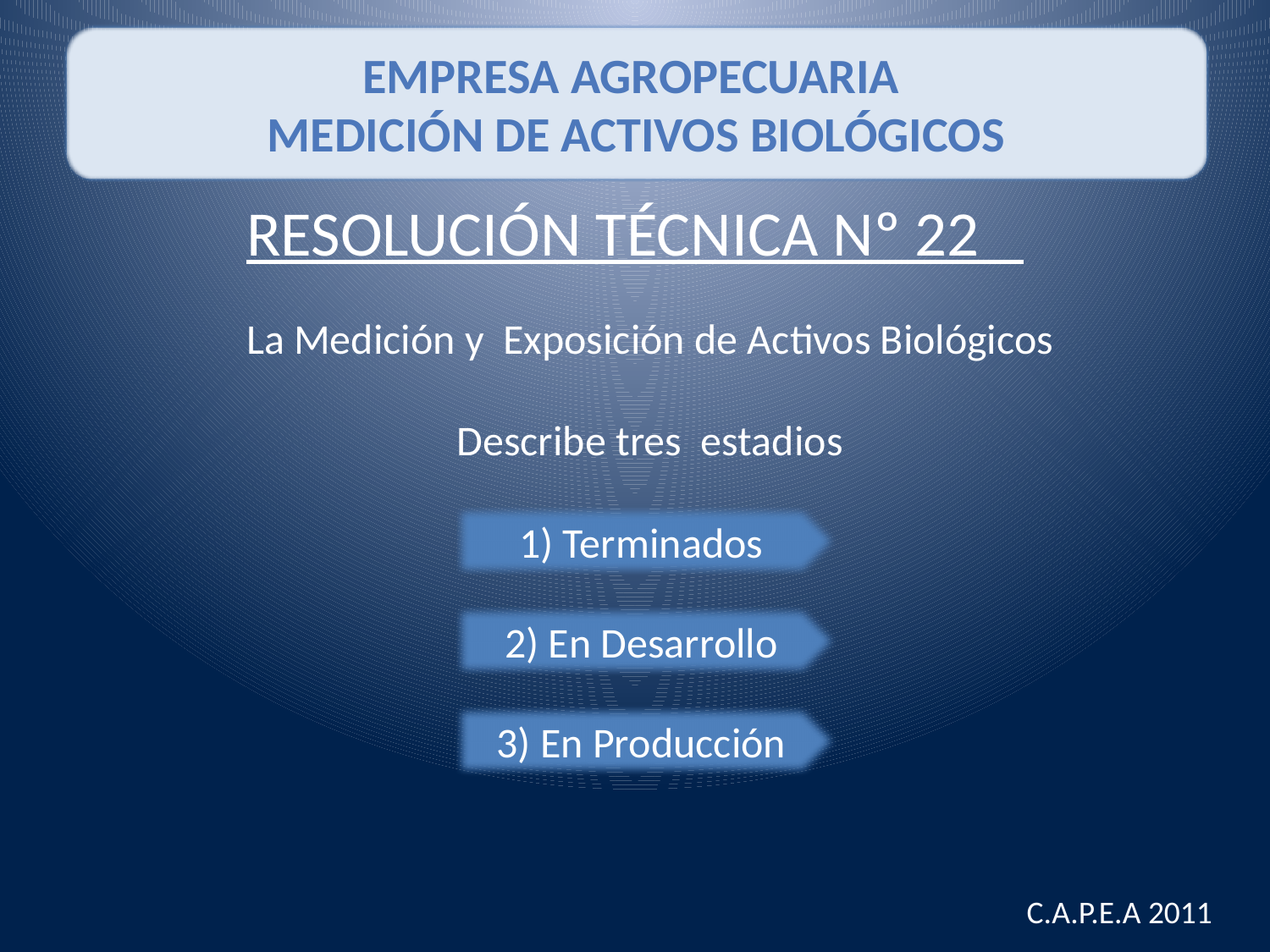

Empresa Agropecuaria
Medición de Activos Biológicos
RESOLUCIÓN TÉCNICA Nº 22

La Medición y  Exposición de Activos Biológicos

Describe tres  estadios
1) Terminados
2) En Desarrollo
3) En Producción
C.A.P.E.A 2011